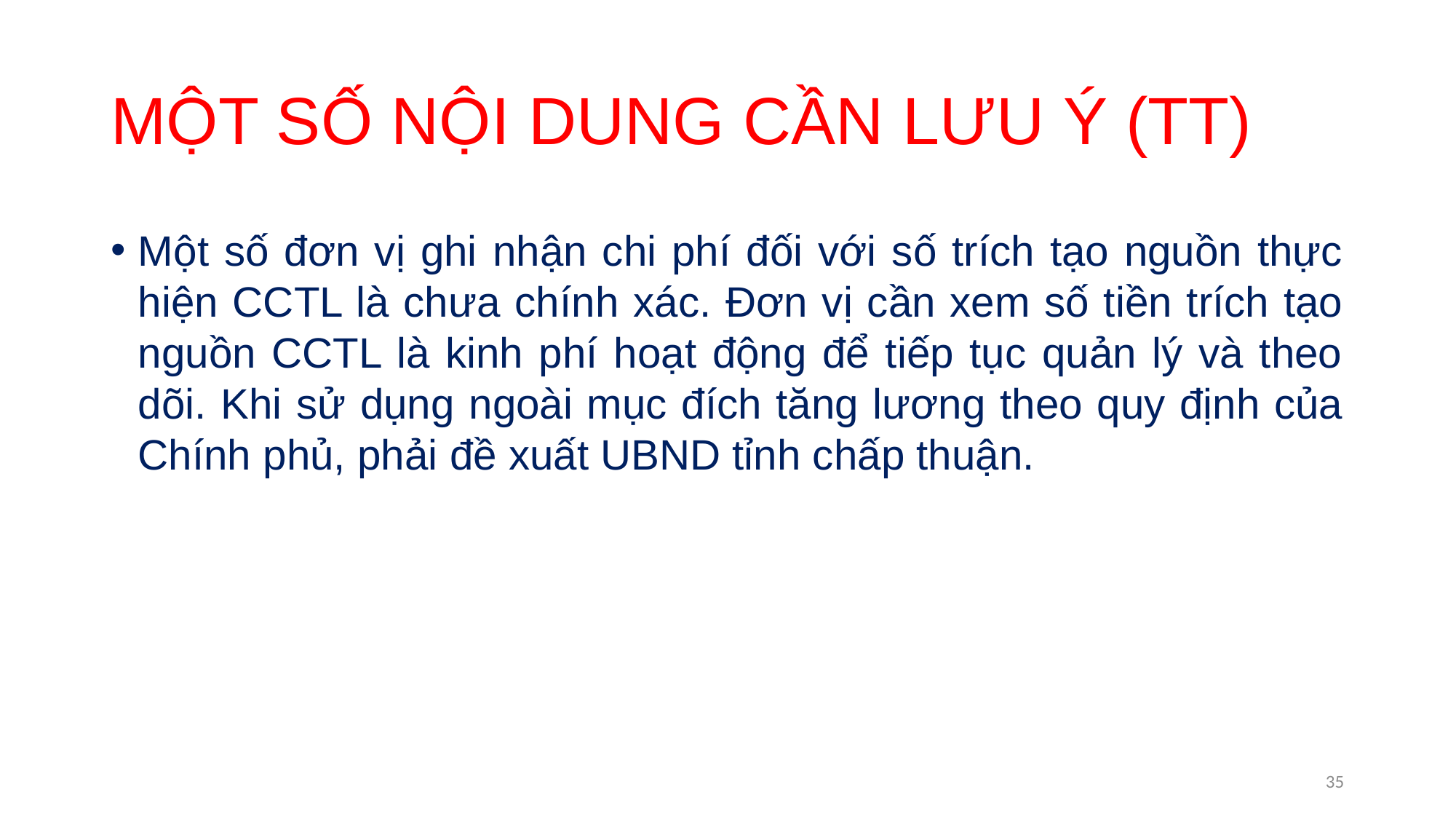

# MỘT SỐ NỘI DUNG CẦN LƯU Ý (TT)
Một số đơn vị ghi nhận chi phí đối với số trích tạo nguồn thực hiện CCTL là chưa chính xác. Đơn vị cần xem số tiền trích tạo nguồn CCTL là kinh phí hoạt động để tiếp tục quản lý và theo dõi. Khi sử dụng ngoài mục đích tăng lương theo quy định của Chính phủ, phải đề xuất UBND tỉnh chấp thuận.

35